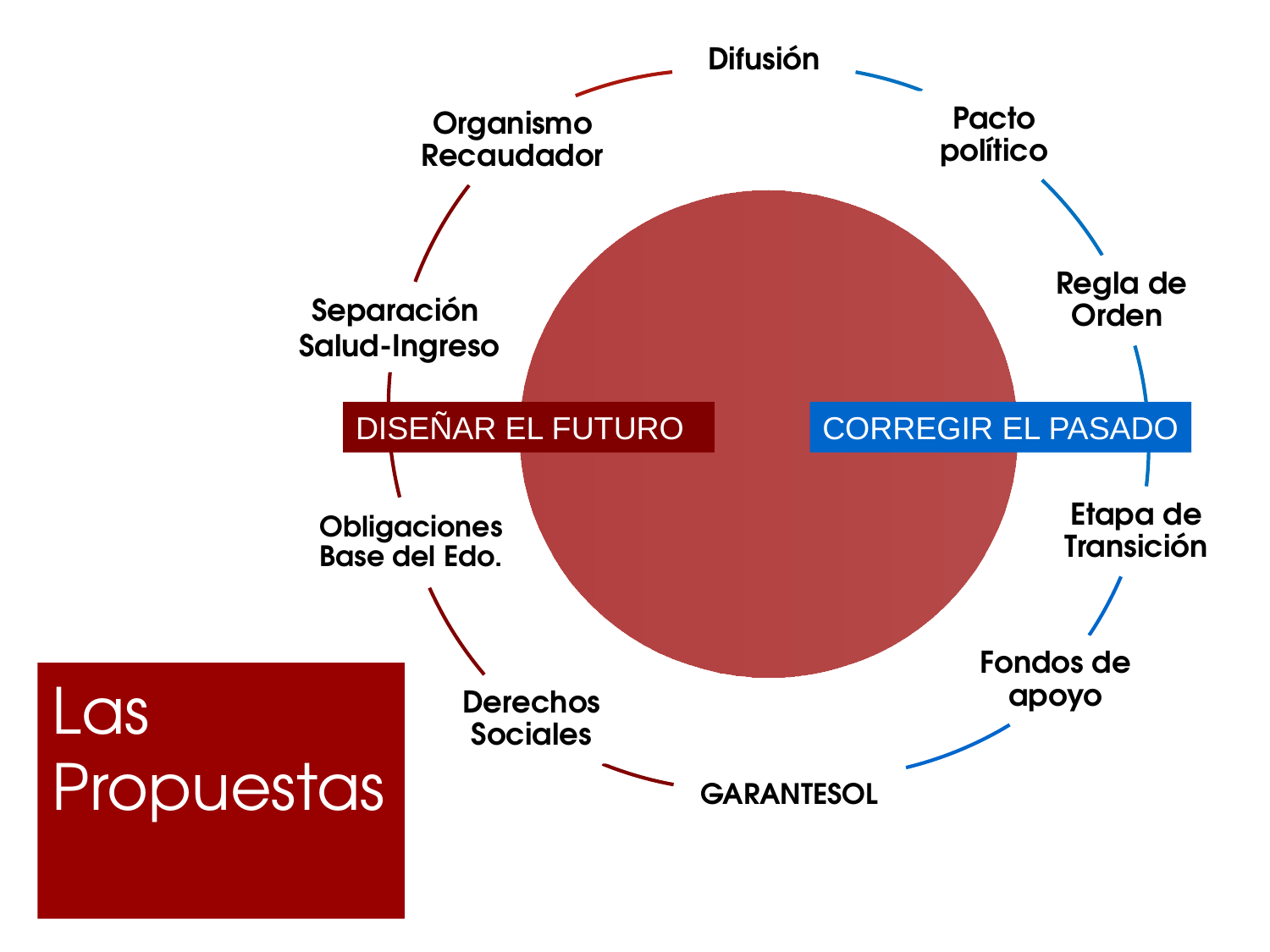

Difusión
Pacto político
Regla de Orden
Etapa de Transición
Fondos de apoyo
GARANTESOL
Derechos Sociales
Obligaciones Base del Edo.
Separación
Salud-Ingreso
Organismo Recaudador

CORREGIR EL PASADO
DISEÑAR EL FUTURO

# Las Propuestas